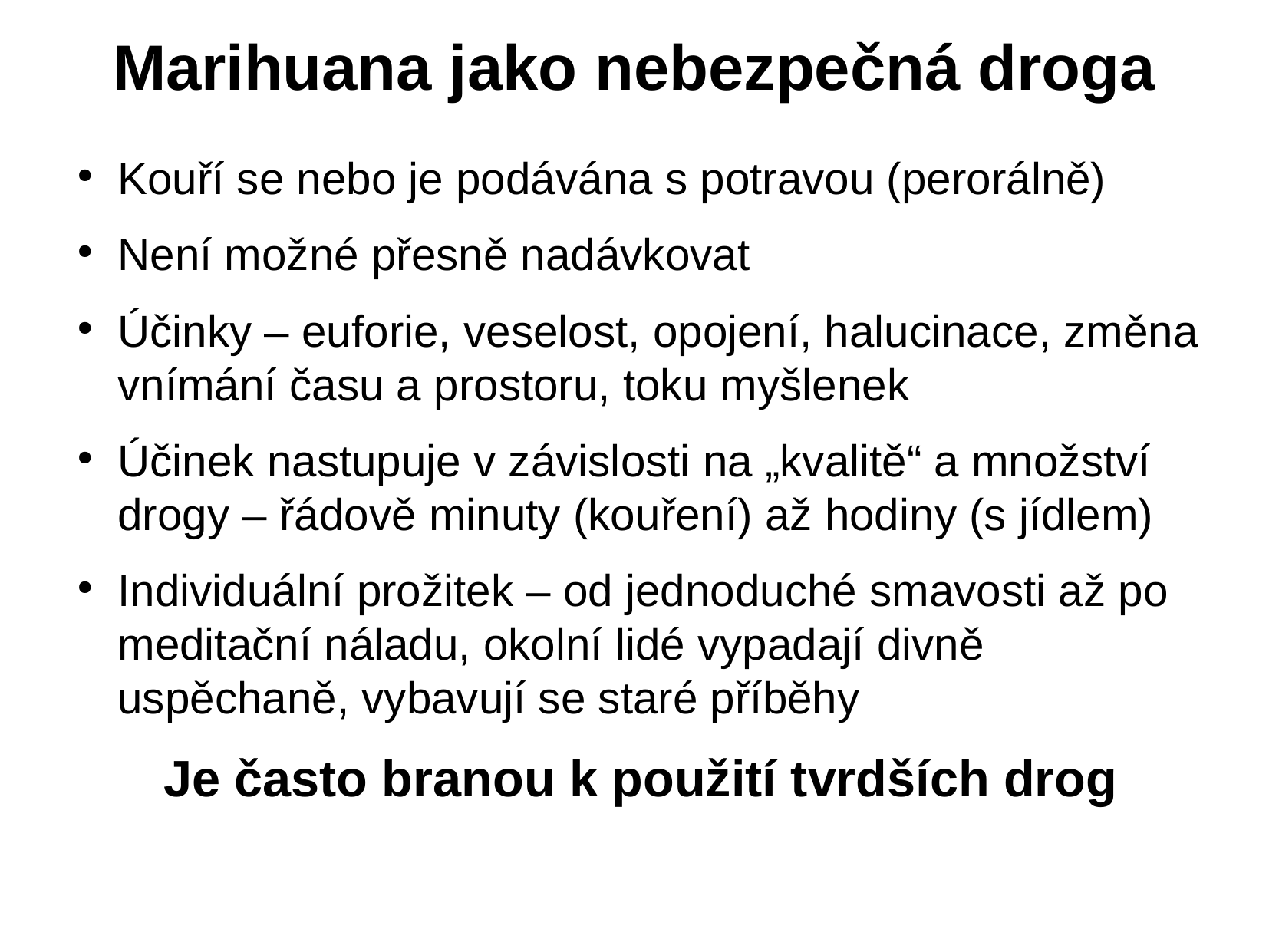

# Marihuana jako nebezpečná droga
Kouří se nebo je podávána s potravou (perorálně)
Není možné přesně nadávkovat
Účinky – euforie, veselost, opojení, halucinace, změna vnímání času a prostoru, toku myšlenek
Účinek nastupuje v závislosti na „kvalitě“ a množství drogy – řádově minuty (kouření) až hodiny (s jídlem)
Individuální prožitek – od jednoduché smavosti až po meditační náladu, okolní lidé vypadají divně uspěchaně, vybavují se staré příběhy
Je často branou k použití tvrdších drog